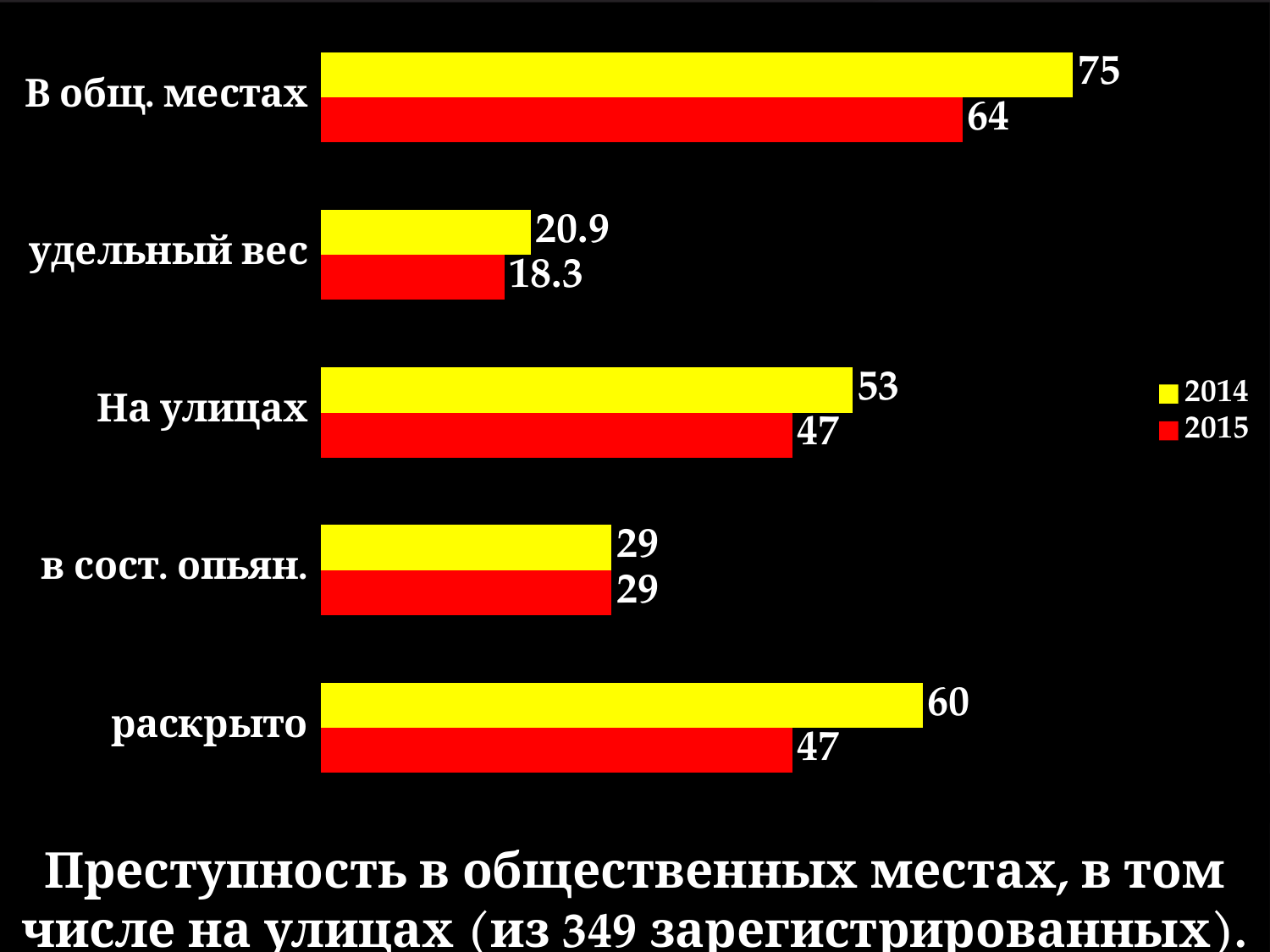

### Chart

| Category | 2015 | 2014 |
|---|---|---|
| раскрыто | 47.0 | 60.0 |
| в сост. опьян. | 29.0 | 29.0 |
| На улицах | 47.0 | 53.0 |
| удельный вес | 18.3 | 20.9 |
| В общ. местах | 64.0 | 75.0 |
Преступность в общественных местах, в том числе на улицах (из 349 зарегистрированных).